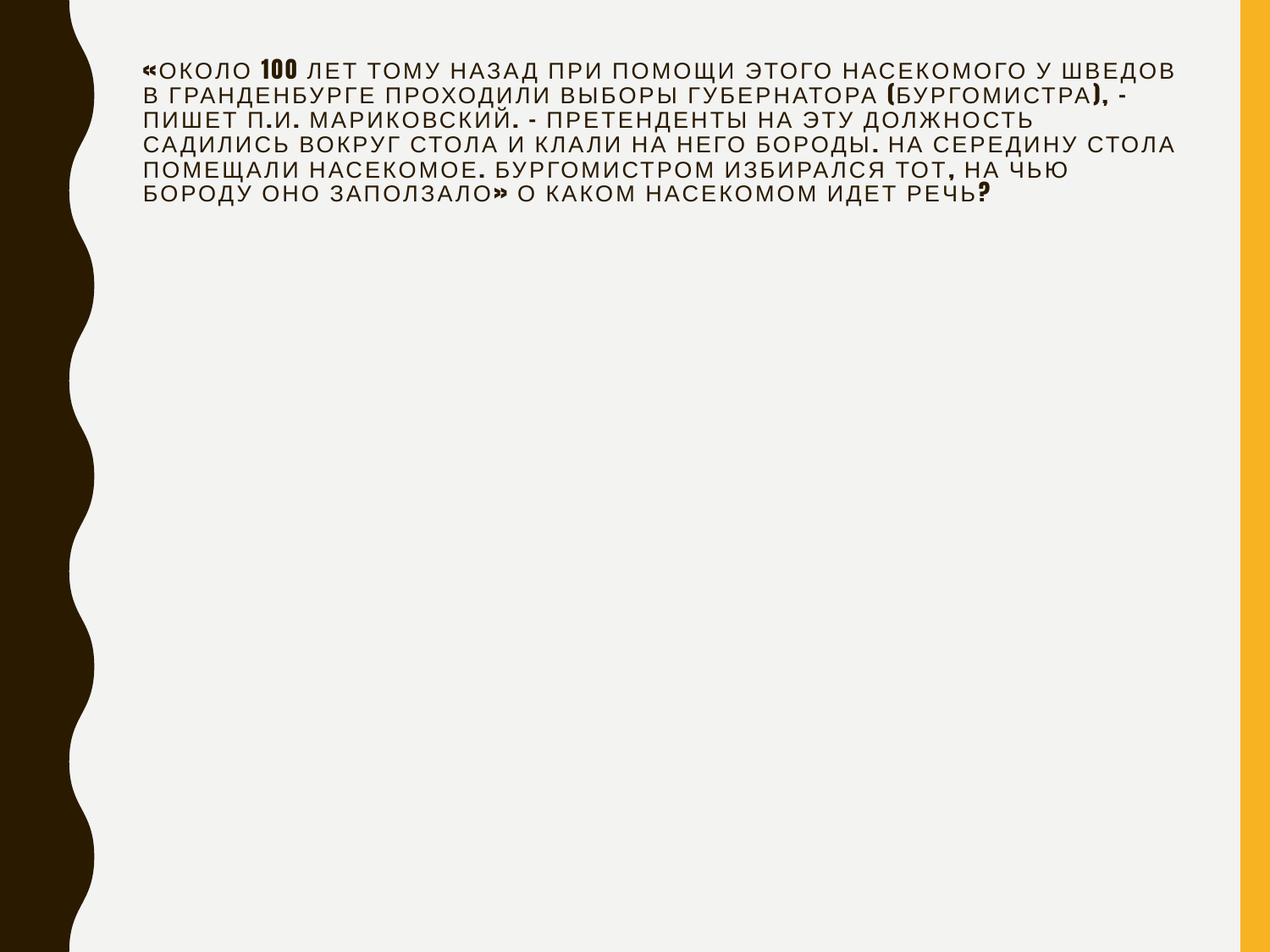

# «Около 100 лет тому назад при помощи этого насекомого у шведов в Гранденбурге проходили выборы губернатора (бургомистра), - пишет П.И. Мариковский. – Претенденты на эту должность садились вокруг стола и клали на него бороды. На середину стола помещали насекомое. Бургомистром избирался тот, на чью бороду оно заползало» О каком насекомом идет речь?